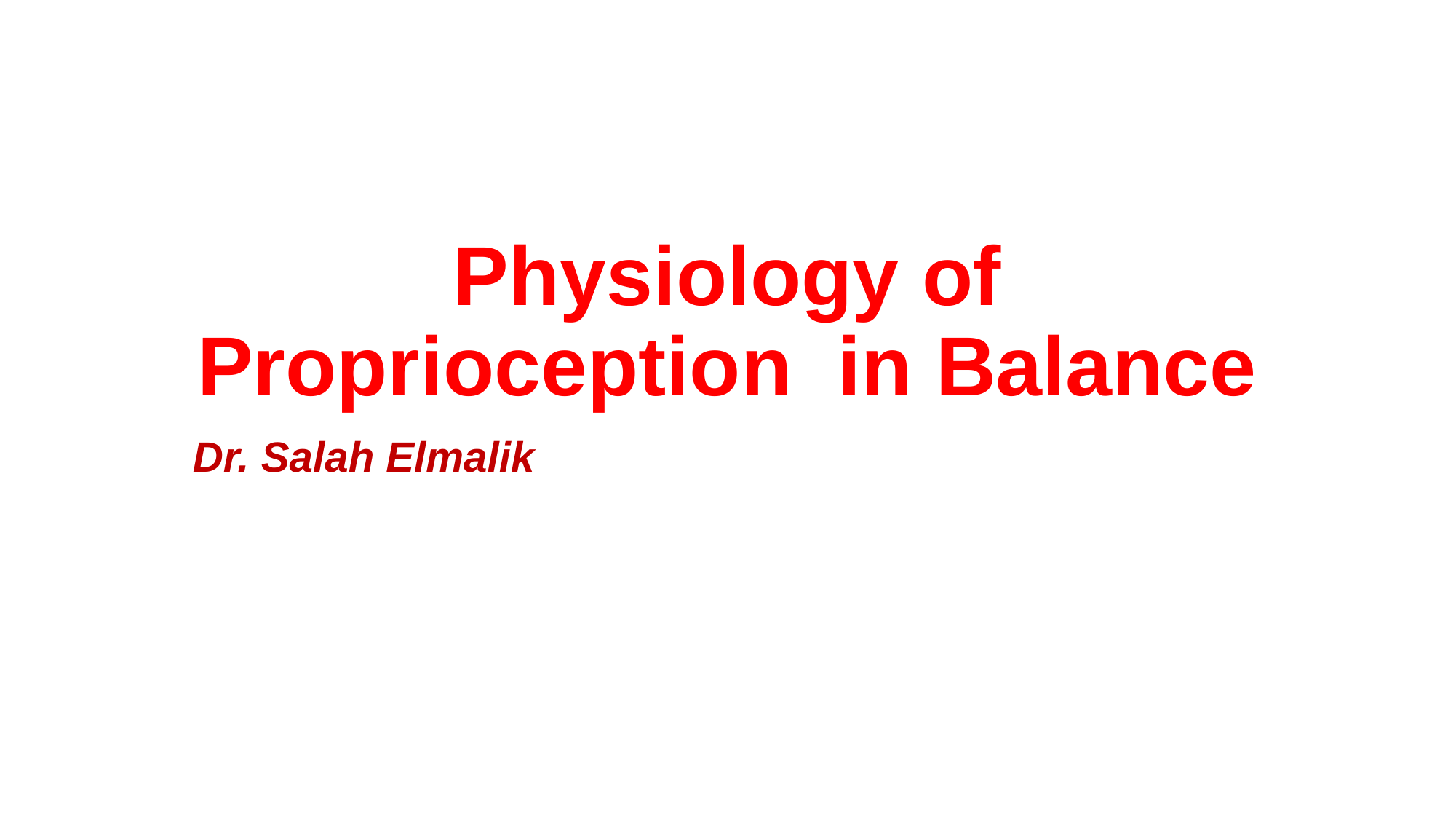

# Physiology of Proprioception  in Balance
Dr. Salah Elmalik